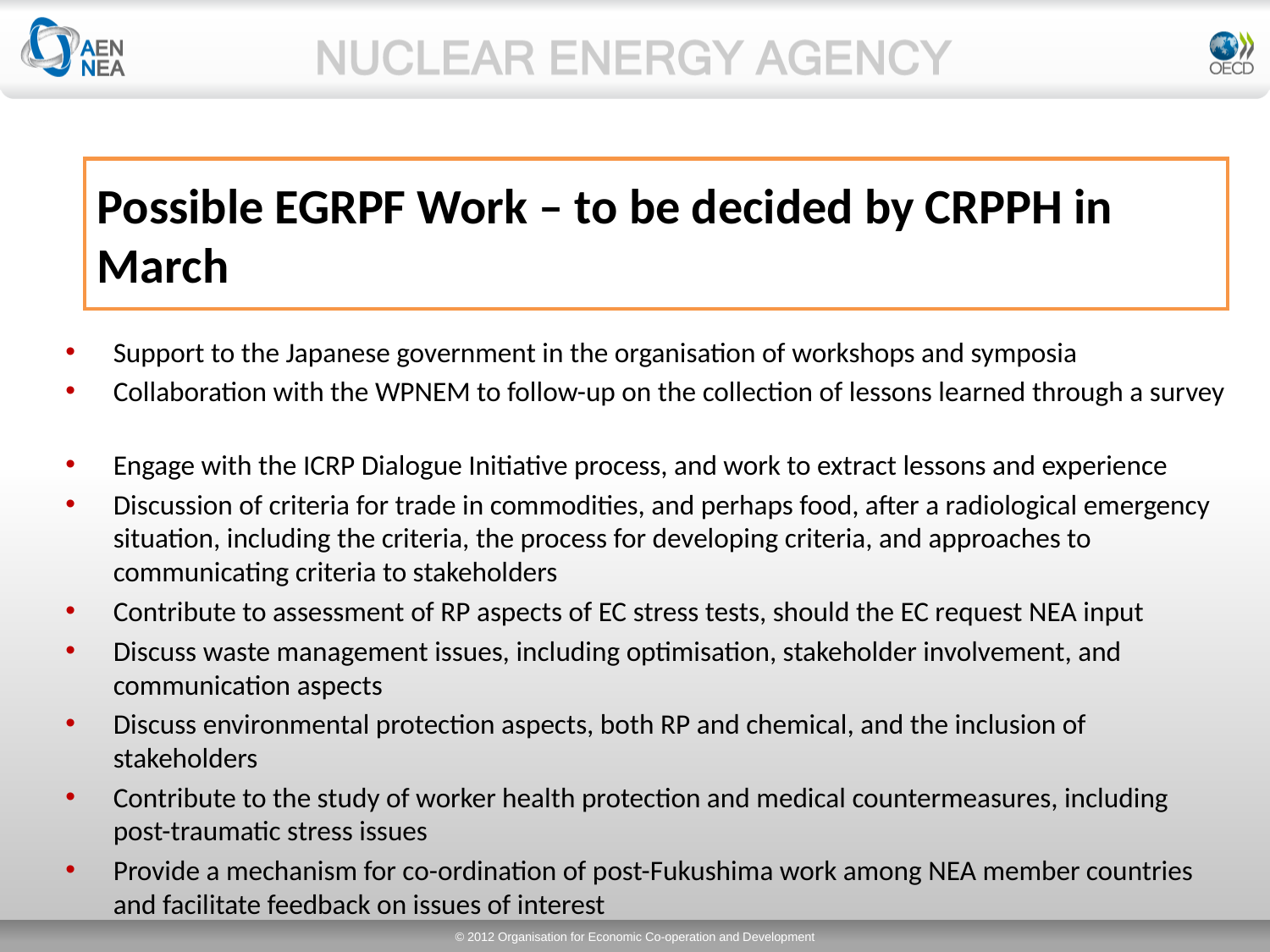

# Possible EGRPF Work – to be decided by CRPPH in March
Support to the Japanese government in the organisation of workshops and symposia
Collaboration with the WPNEM to follow-up on the collection of lessons learned through a survey
Engage with the ICRP Dialogue Initiative process, and work to extract lessons and experience
Discussion of criteria for trade in commodities, and perhaps food, after a radiological emergency situation, including the criteria, the process for developing criteria, and approaches to communicating criteria to stakeholders
Contribute to assessment of RP aspects of EC stress tests, should the EC request NEA input
Discuss waste management issues, including optimisation, stakeholder involvement, and communication aspects
Discuss environmental protection aspects, both RP and chemical, and the inclusion of stakeholders
Contribute to the study of worker health protection and medical countermeasures, including post-traumatic stress issues
Provide a mechanism for co-ordination of post-Fukushima work among NEA member countries and facilitate feedback on issues of interest